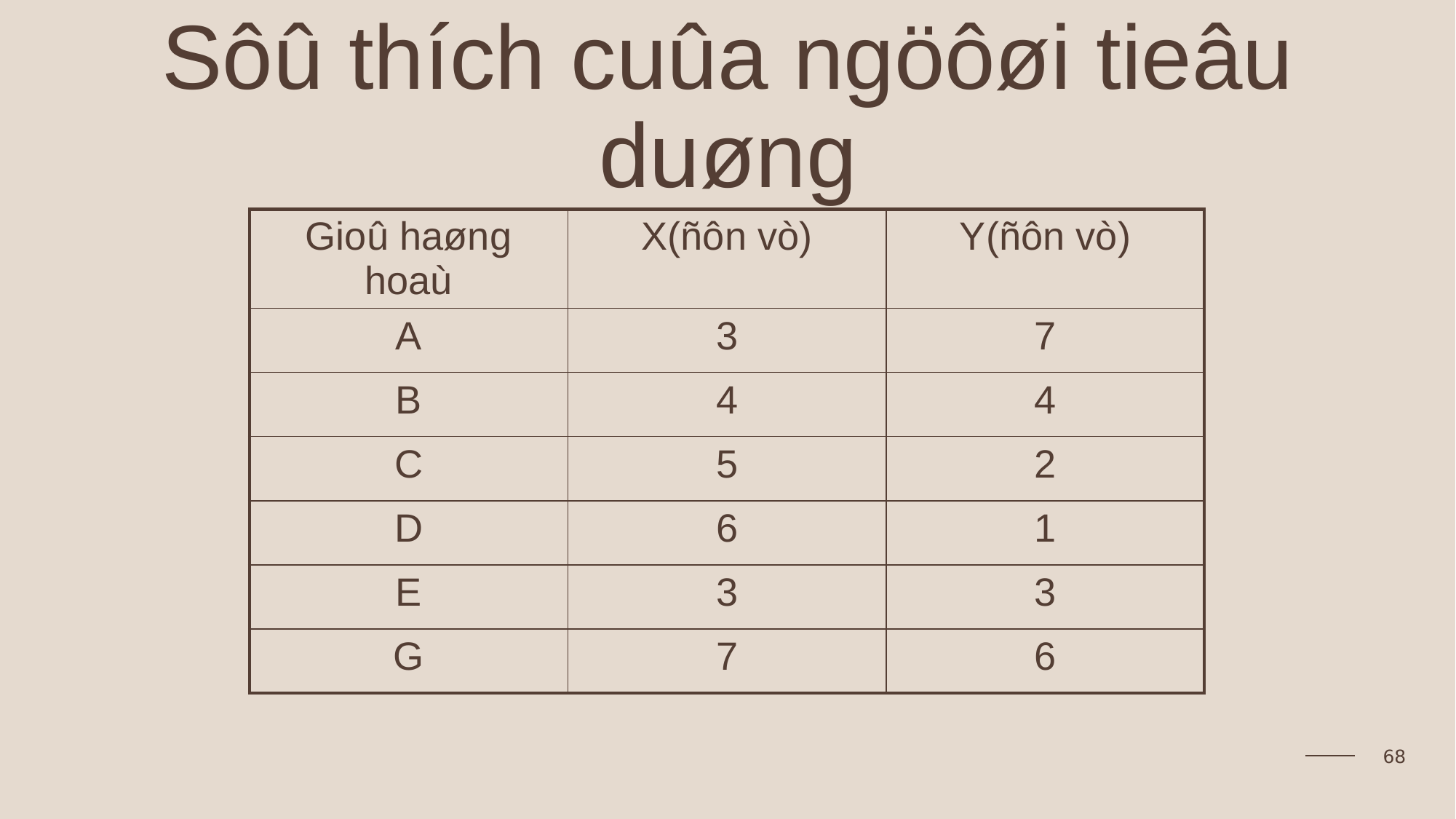

# Sôû thích cuûa ngöôøi tieâu duøng
| Gioû haøng hoaù | X(ñôn vò) | Y(ñôn vò) |
| --- | --- | --- |
| A | 3 | 7 |
| B | 4 | 4 |
| C | 5 | 2 |
| D | 6 | 1 |
| E | 3 | 3 |
| G | 7 | 6 |
68